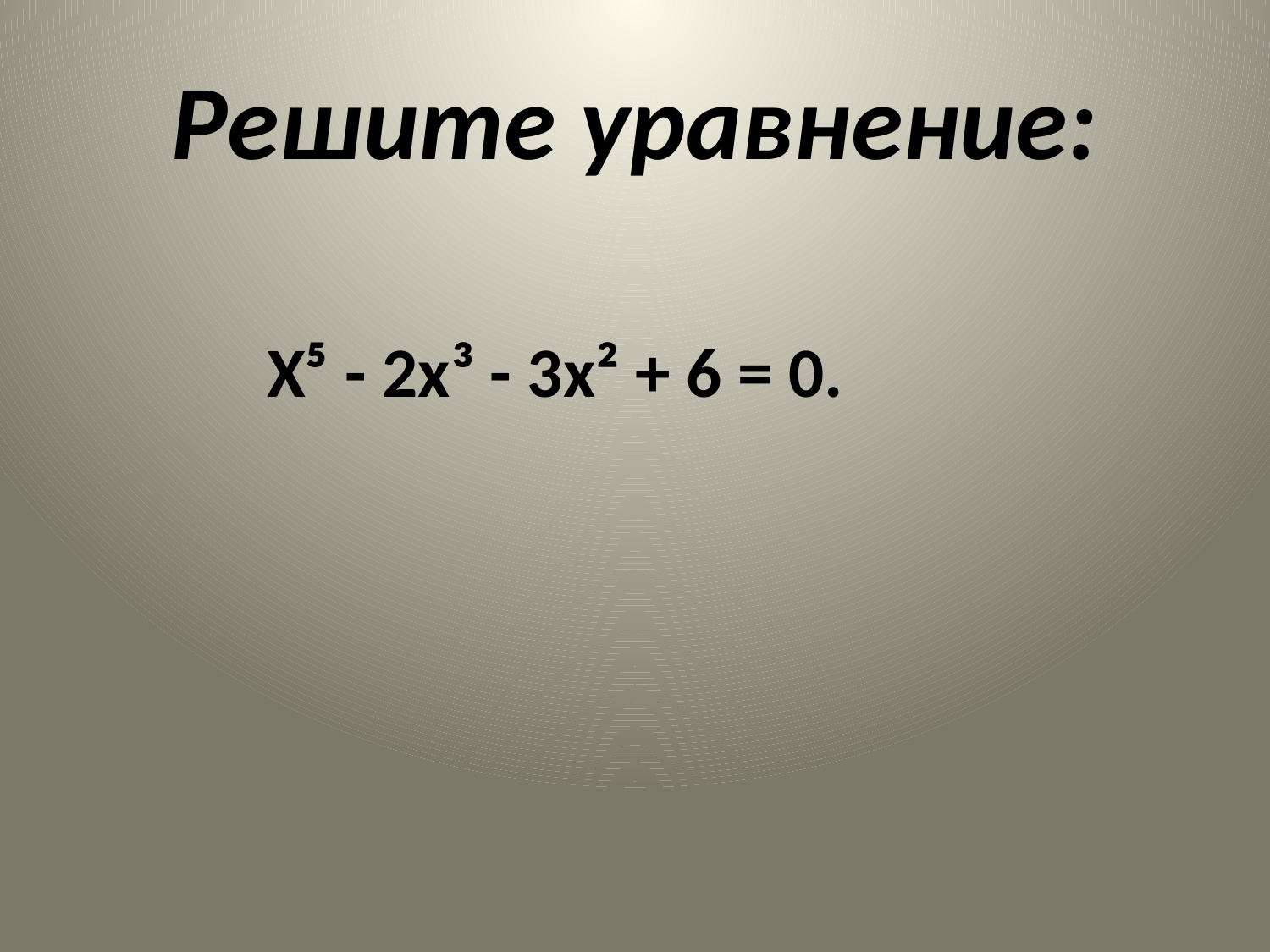

# Решите уравнение:

            Х⁵ - 2х³ - 3х² + 6 = 0.